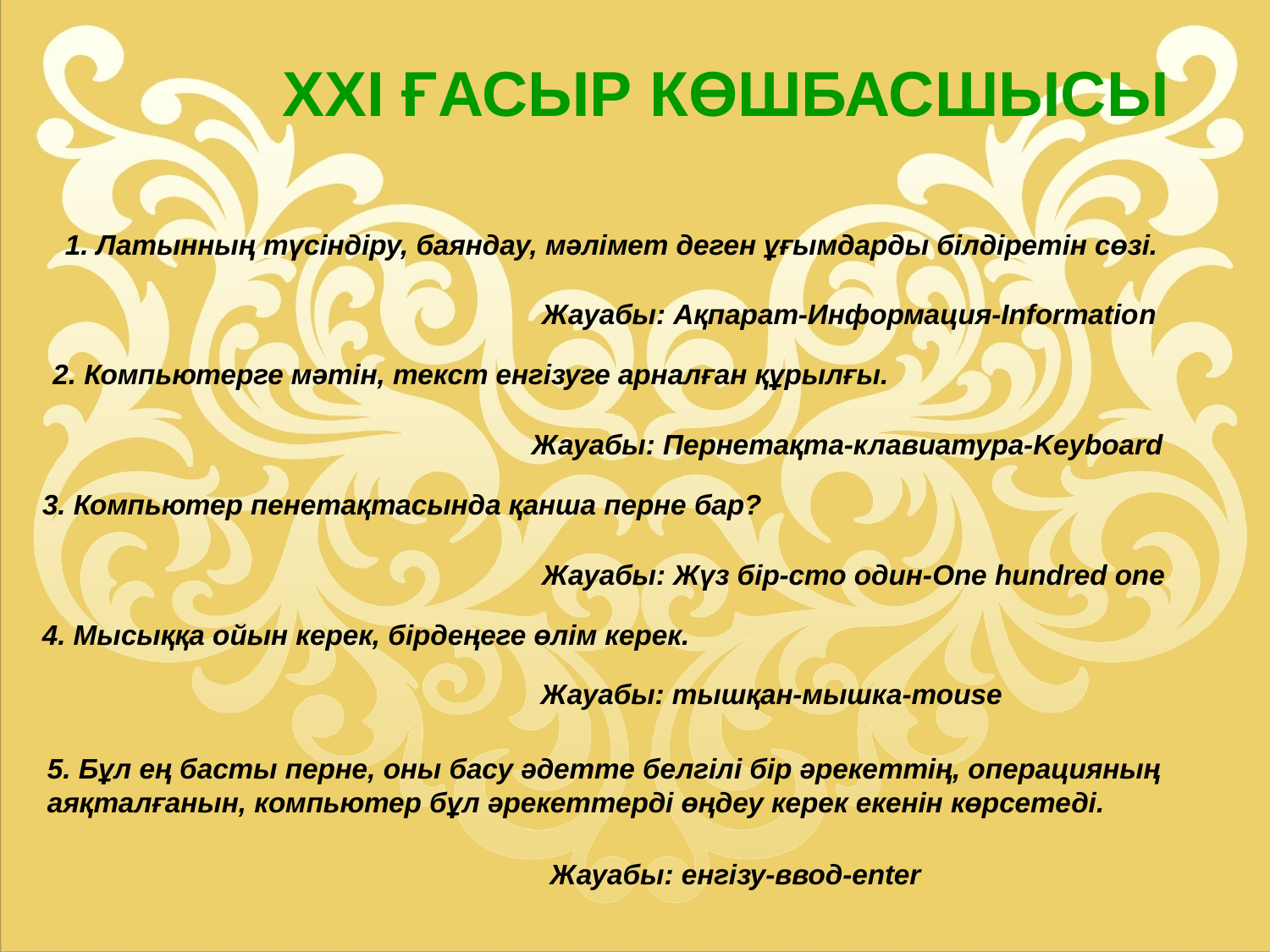

XXI ҒАСЫР КӨШБАСШЫСЫ
1. Латынның түсіндіру, баяндау, мәлімет деген ұғымдарды білдіретін сөзі.
Жауабы: Ақпарат-Информация-Information
2. Компьютерге мәтін, текст енгізуге арналған құрылғы.
Жауабы: Пернетақта-клавиатура-Keyboard
3. Компьютер пенетақтасында қанша перне бар?
Жауабы: Жүз бір-сто один-One hundred one
4. Мысыққа ойын керек, бірдеңеге өлім керек.
Жауабы: тышқан-мышка-mouse
5. Бұл ең басты перне, оны басу әдетте белгілі бір әрекеттің, операцияның аяқталғанын, компьютер бұл әрекеттерді өңдеу керек екенін көрсетеді.
Жауабы: енгізу-ввод-enter